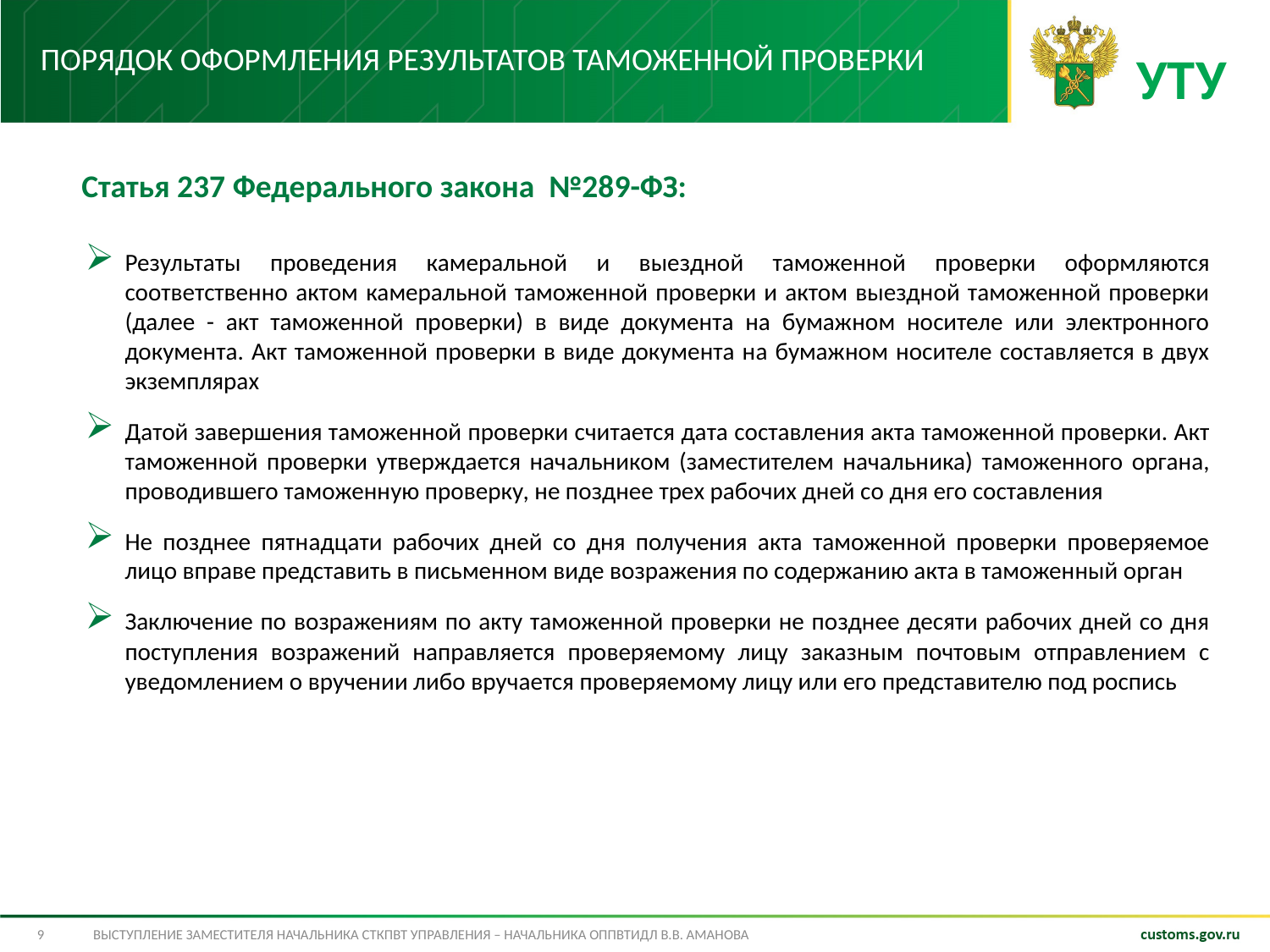

# Порядок оформления результатов таможенной проверки
УТУ
Статья 237 Федерального закона  №289-ФЗ:
Результаты проведения камеральной и выездной таможенной проверки оформляются соответственно актом камеральной таможенной проверки и актом выездной таможенной проверки (далее - акт таможенной проверки) в виде документа на бумажном носителе или электронного документа. Акт таможенной проверки в виде документа на бумажном носителе составляется в двух экземплярах
Датой завершения таможенной проверки считается дата составления акта таможенной проверки. Акт таможенной проверки утверждается начальником (заместителем начальника) таможенного органа, проводившего таможенную проверку, не позднее трех рабочих дней со дня его составления
Не позднее пятнадцати рабочих дней со дня получения акта таможенной проверки проверяемое лицо вправе представить в письменном виде возражения по содержанию акта в таможенный орган
Заключение по возражениям по акту таможенной проверки не позднее десяти рабочих дней со дня поступления возражений направляется проверяемому лицу заказным почтовым отправлением с уведомлением о вручении либо вручается проверяемому лицу или его представителю под роспись
9
Выступление заместителя начальника СТКПВТ управления – начальника ОППВТиДЛ В.В. Аманова